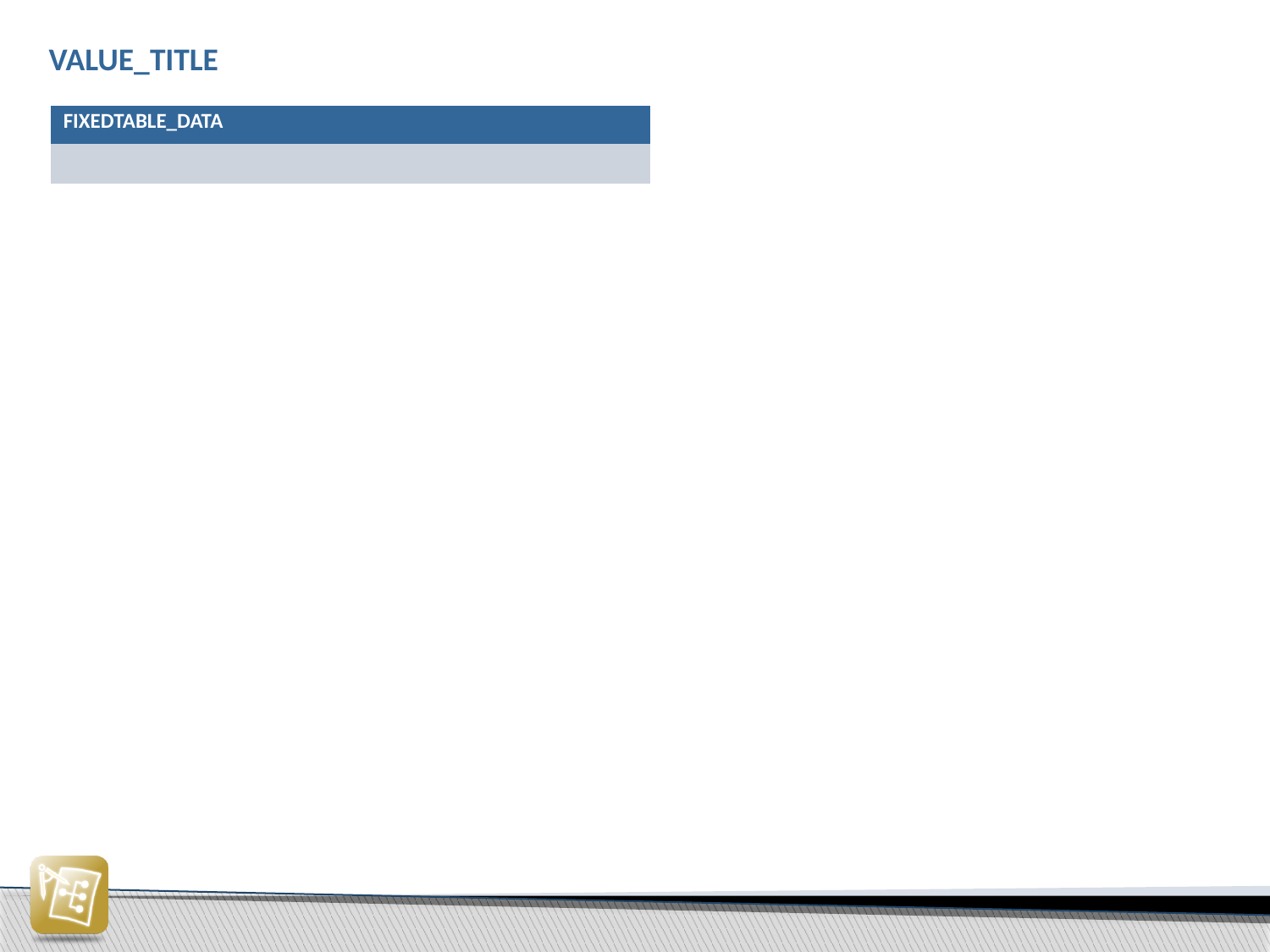

VALUE_TITLE
| FIXEDTABLE\_DATA |
| --- |
|  |